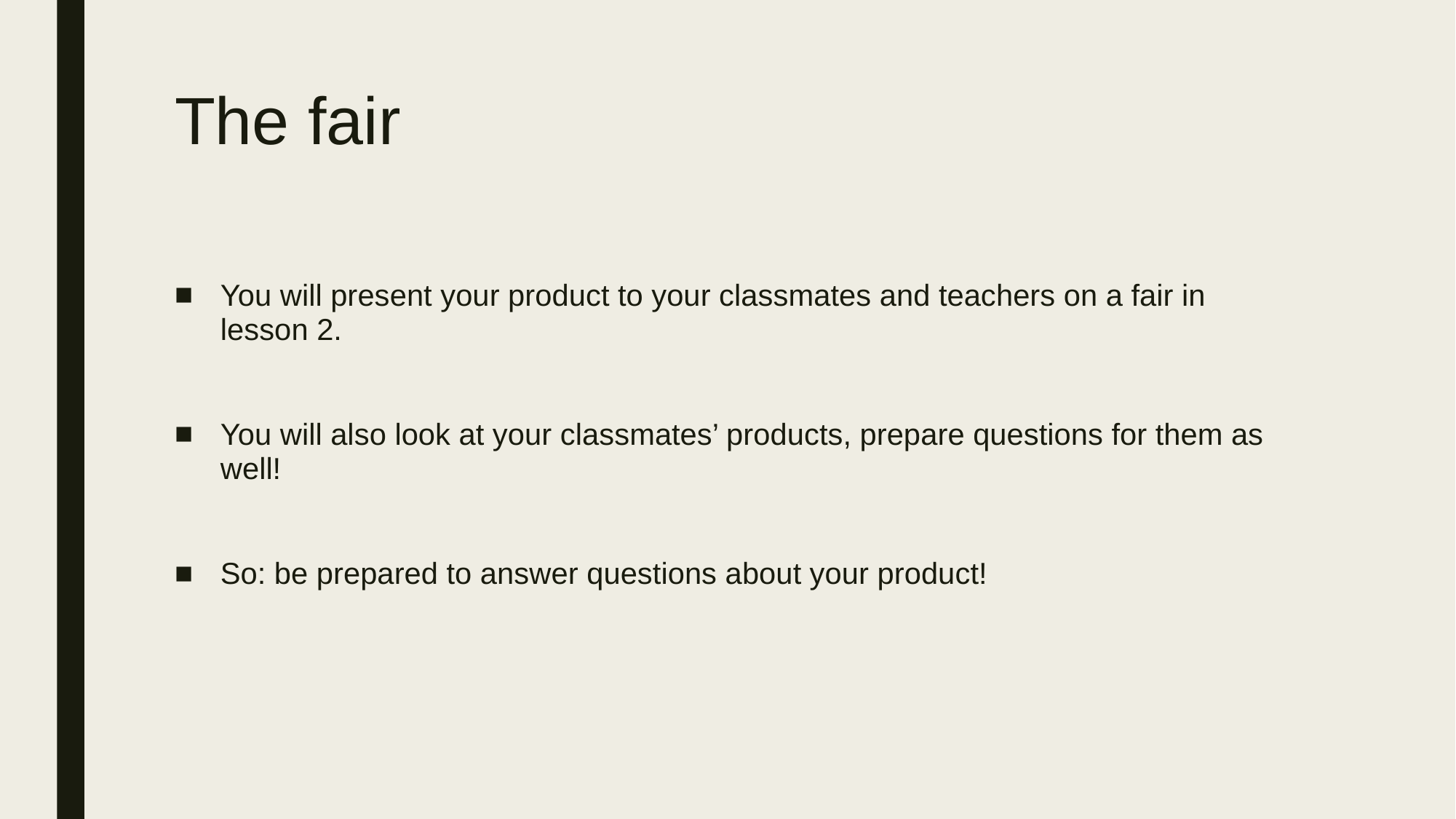

# The fair
You will present your product to your classmates and teachers on a fair in lesson 2.

You will also look at your classmates’ products, prepare questions for them as well!

So: be prepared to answer questions about your product!